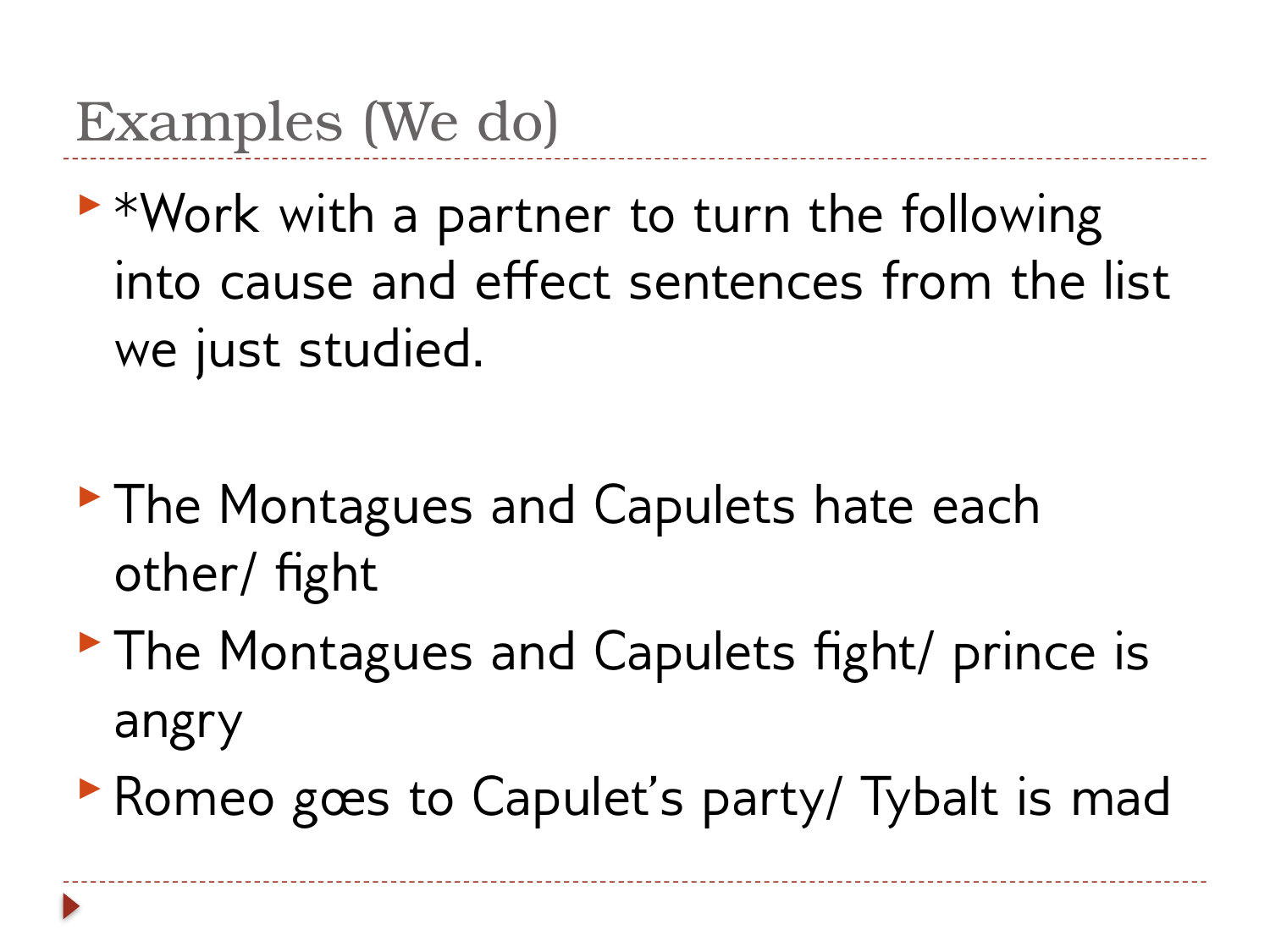

# Examples (We do)
*Work with a partner to turn the following into cause and effect sentences from the list we just studied.

The Montagues and Capulets hate each other/ fight
The Montagues and Capulets fight/ prince is angry
Romeo goes to Capulet’s party/ Tybalt is mad